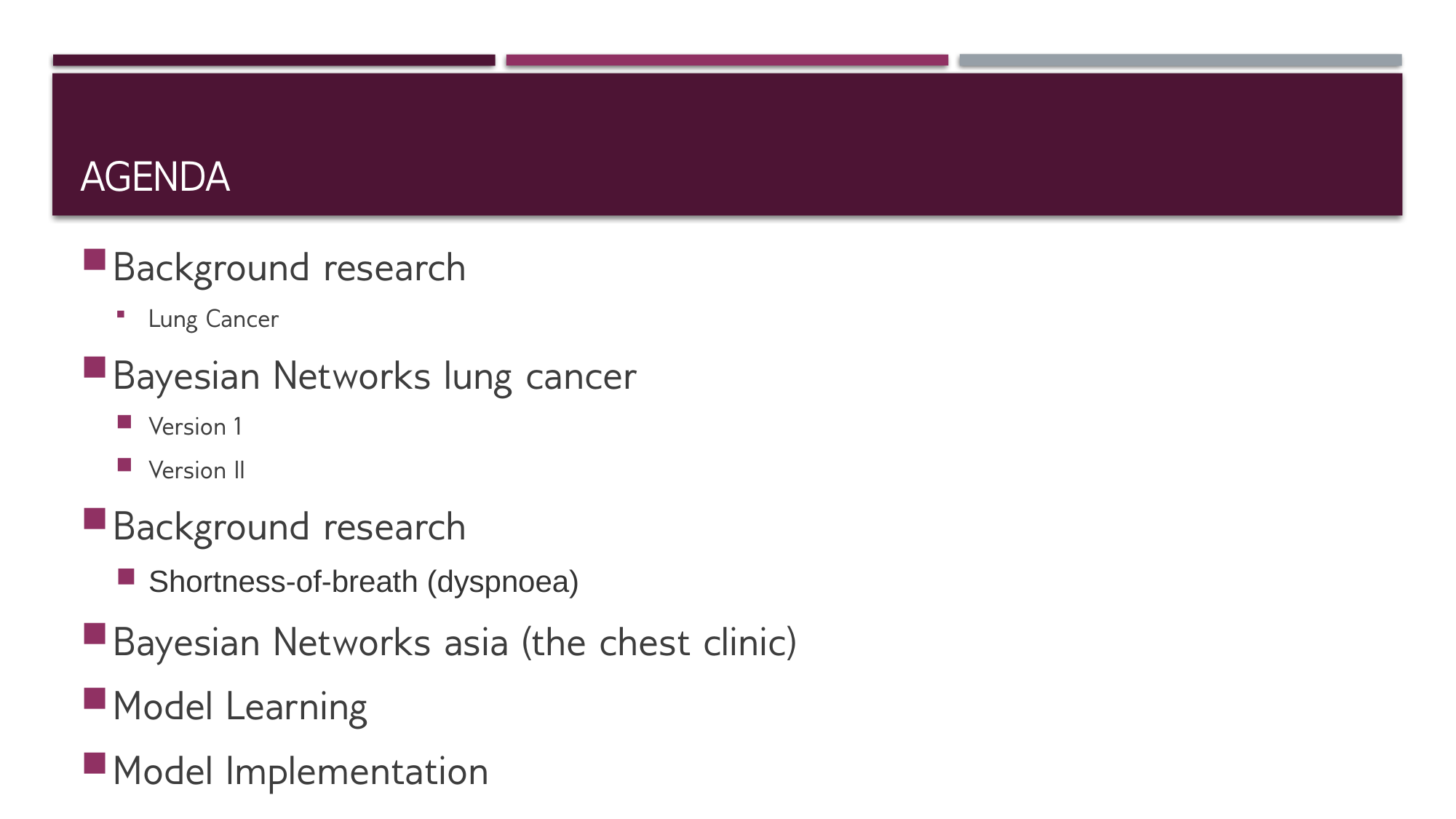

# agenda
Background research
Lung Cancer
Bayesian Networks lung cancer
Version 1
Version II
Background research
Shortness-of-breath (dyspnoea)
Bayesian Networks asia (the chest clinic)
Model Learning
Model Implementation